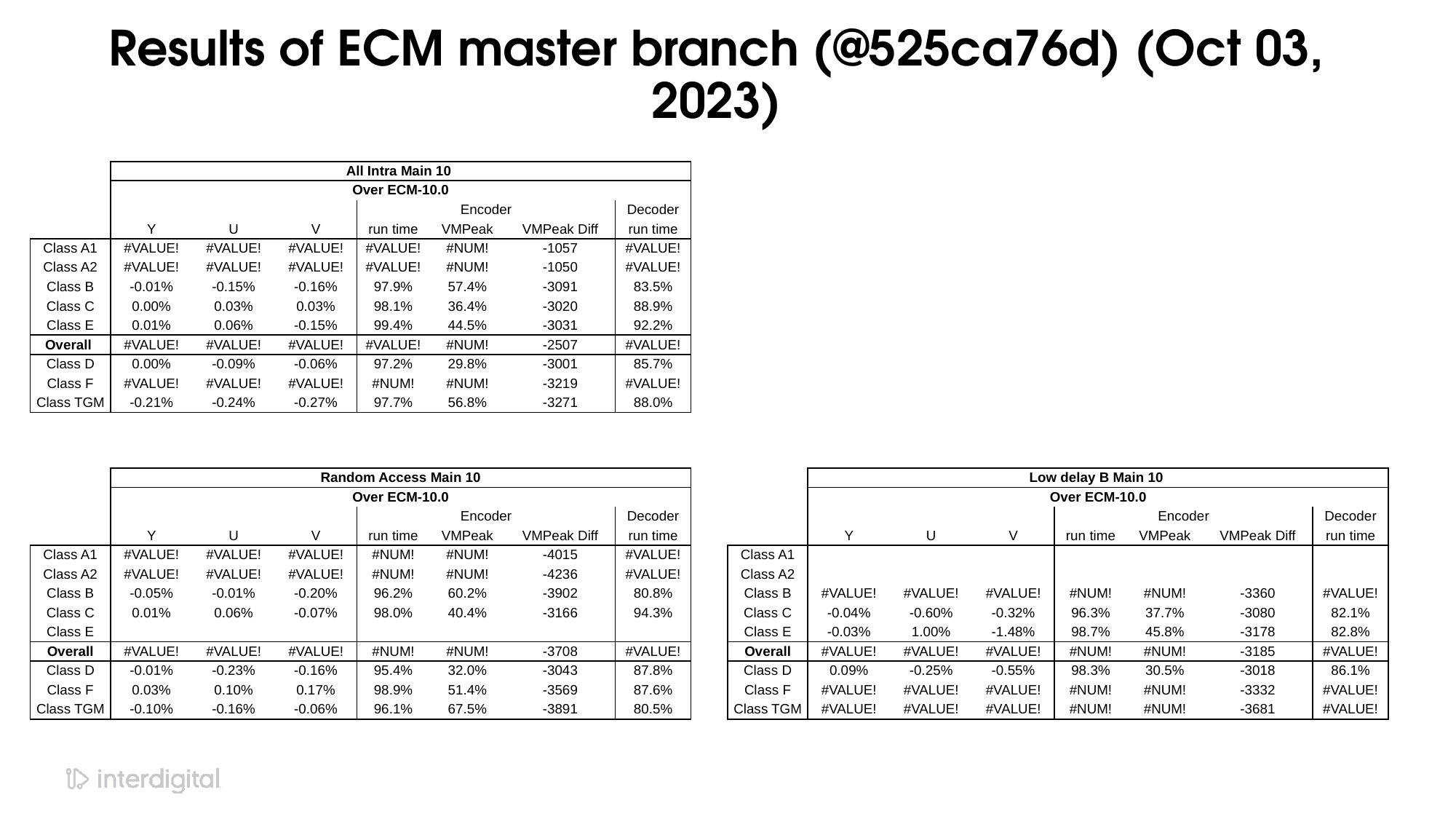

# Results of ECM master branch (@525ca76d) (Oct 03, 2023)
|  | All Intra Main 10 |  |  |  |  |  |  |
| --- | --- | --- | --- | --- | --- | --- | --- |
|  | Over ECM-10.0 |  |  |  |  |  |  |
|  |  |  |  | Encoder |  |  | Decoder |
|  | Y | U | V | run time | VMPeak | VMPeak Diff | run time |
| Class A1 | #VALUE! | #VALUE! | #VALUE! | #VALUE! | #NUM! | -1057 | #VALUE! |
| Class A2 | #VALUE! | #VALUE! | #VALUE! | #VALUE! | #NUM! | -1050 | #VALUE! |
| Class B | -0.01% | -0.15% | -0.16% | 97.9% | 57.4% | -3091 | 83.5% |
| Class C | 0.00% | 0.03% | 0.03% | 98.1% | 36.4% | -3020 | 88.9% |
| Class E | 0.01% | 0.06% | -0.15% | 99.4% | 44.5% | -3031 | 92.2% |
| Overall | #VALUE! | #VALUE! | #VALUE! | #VALUE! | #NUM! | -2507 | #VALUE! |
| Class D | 0.00% | -0.09% | -0.06% | 97.2% | 29.8% | -3001 | 85.7% |
| Class F | #VALUE! | #VALUE! | #VALUE! | #NUM! | #NUM! | -3219 | #VALUE! |
| Class TGM | -0.21% | -0.24% | -0.27% | 97.7% | 56.8% | -3271 | 88.0% |
|  | Low delay B Main 10 |  |  |  |  |  |  |
| --- | --- | --- | --- | --- | --- | --- | --- |
|  | Over ECM-10.0 |  |  |  |  |  |  |
|  |  |  |  | Encoder |  |  | Decoder |
|  | Y | U | V | run time | VMPeak | VMPeak Diff | run time |
| Class A1 |  |  |  |  |  |  |  |
| Class A2 |  |  |  |  |  |  |  |
| Class B | #VALUE! | #VALUE! | #VALUE! | #NUM! | #NUM! | -3360 | #VALUE! |
| Class C | -0.04% | -0.60% | -0.32% | 96.3% | 37.7% | -3080 | 82.1% |
| Class E | -0.03% | 1.00% | -1.48% | 98.7% | 45.8% | -3178 | 82.8% |
| Overall | #VALUE! | #VALUE! | #VALUE! | #NUM! | #NUM! | -3185 | #VALUE! |
| Class D | 0.09% | -0.25% | -0.55% | 98.3% | 30.5% | -3018 | 86.1% |
| Class F | #VALUE! | #VALUE! | #VALUE! | #NUM! | #NUM! | -3332 | #VALUE! |
| Class TGM | #VALUE! | #VALUE! | #VALUE! | #NUM! | #NUM! | -3681 | #VALUE! |
|  | Random Access Main 10 |  |  |  |  |  |  |
| --- | --- | --- | --- | --- | --- | --- | --- |
|  | Over ECM-10.0 |  |  |  |  |  |  |
|  |  |  |  | Encoder |  |  | Decoder |
|  | Y | U | V | run time | VMPeak | VMPeak Diff | run time |
| Class A1 | #VALUE! | #VALUE! | #VALUE! | #NUM! | #NUM! | -4015 | #VALUE! |
| Class A2 | #VALUE! | #VALUE! | #VALUE! | #NUM! | #NUM! | -4236 | #VALUE! |
| Class B | -0.05% | -0.01% | -0.20% | 96.2% | 60.2% | -3902 | 80.8% |
| Class C | 0.01% | 0.06% | -0.07% | 98.0% | 40.4% | -3166 | 94.3% |
| Class E |  |  |  |  |  |  |  |
| Overall | #VALUE! | #VALUE! | #VALUE! | #NUM! | #NUM! | -3708 | #VALUE! |
| Class D | -0.01% | -0.23% | -0.16% | 95.4% | 32.0% | -3043 | 87.8% |
| Class F | 0.03% | 0.10% | 0.17% | 98.9% | 51.4% | -3569 | 87.6% |
| Class TGM | -0.10% | -0.16% | -0.06% | 96.1% | 67.5% | -3891 | 80.5% |